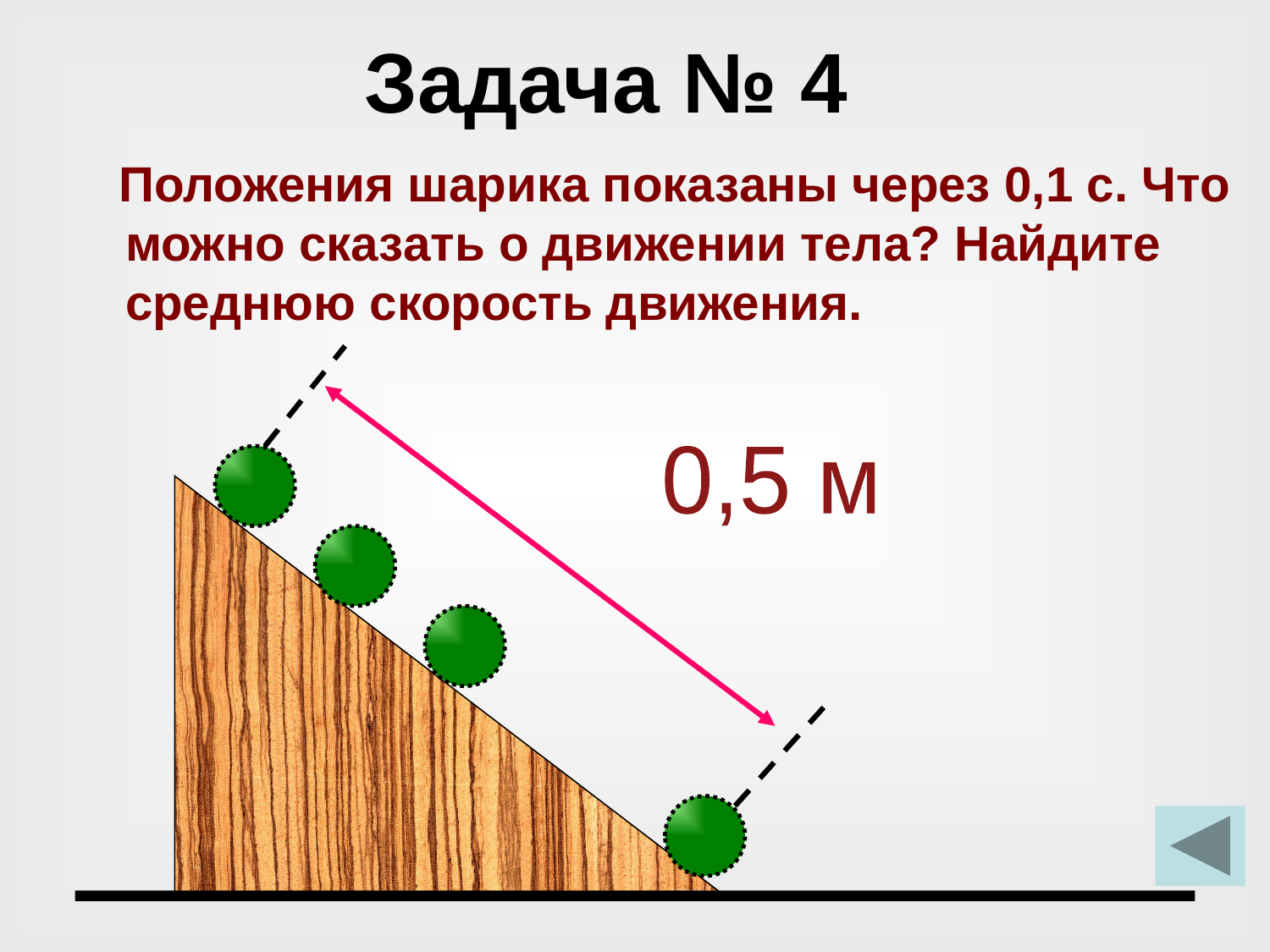

# Задача № 4
   Положения шарика показаны через 0,1 с. Что можно сказать о движении тела? Найдите среднюю скорость движения.

0,5 м